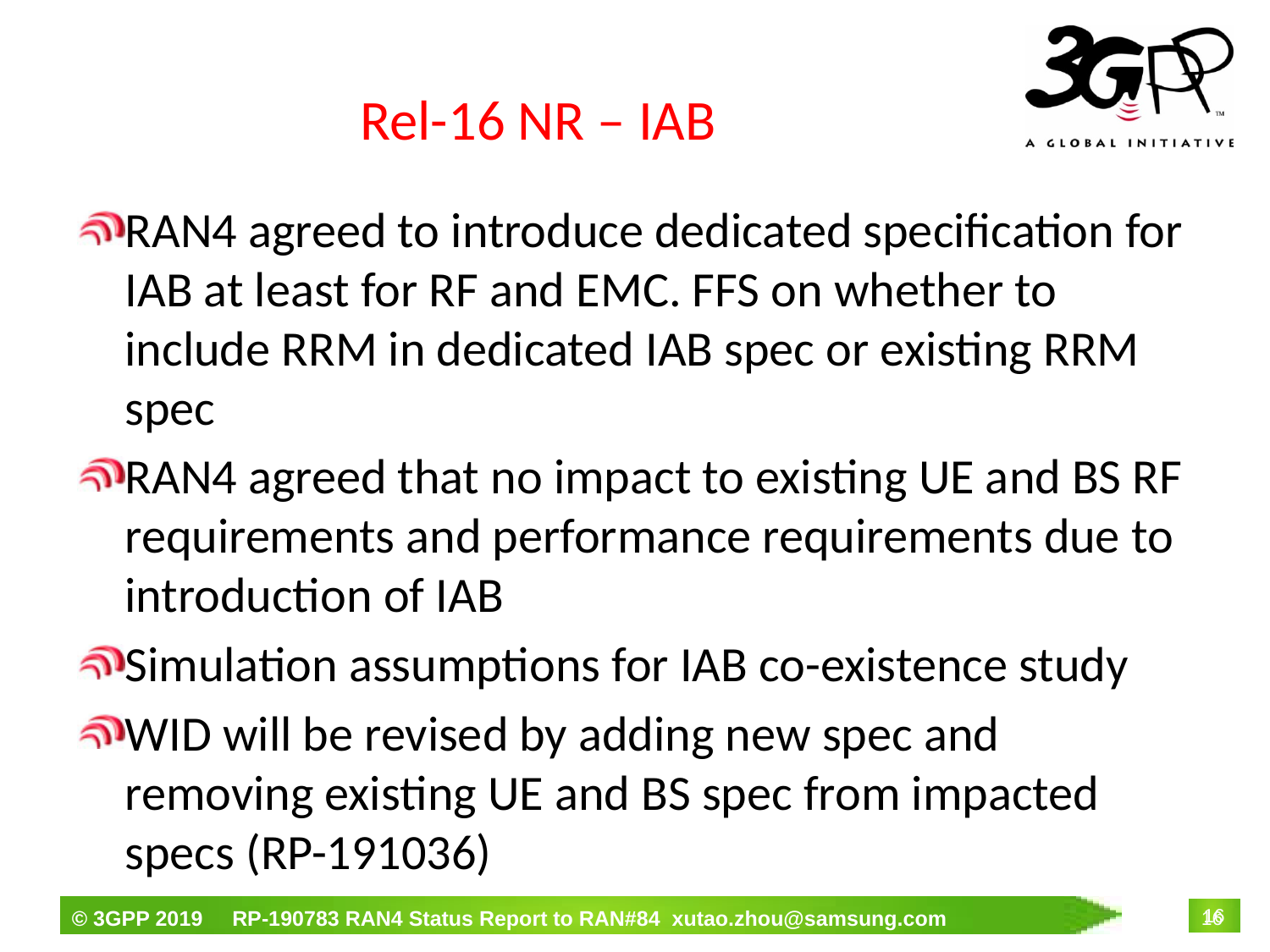

# Rel-16 NR – IAB
RAN4 agreed to introduce dedicated specification for IAB at least for RF and EMC. FFS on whether to include RRM in dedicated IAB spec or existing RRM spec
RAN4 agreed that no impact to existing UE and BS RF requirements and performance requirements due to introduction of IAB
Simulation assumptions for IAB co-existence study
WID will be revised by adding new spec and removing existing UE and BS spec from impacted specs (RP-191036)

16